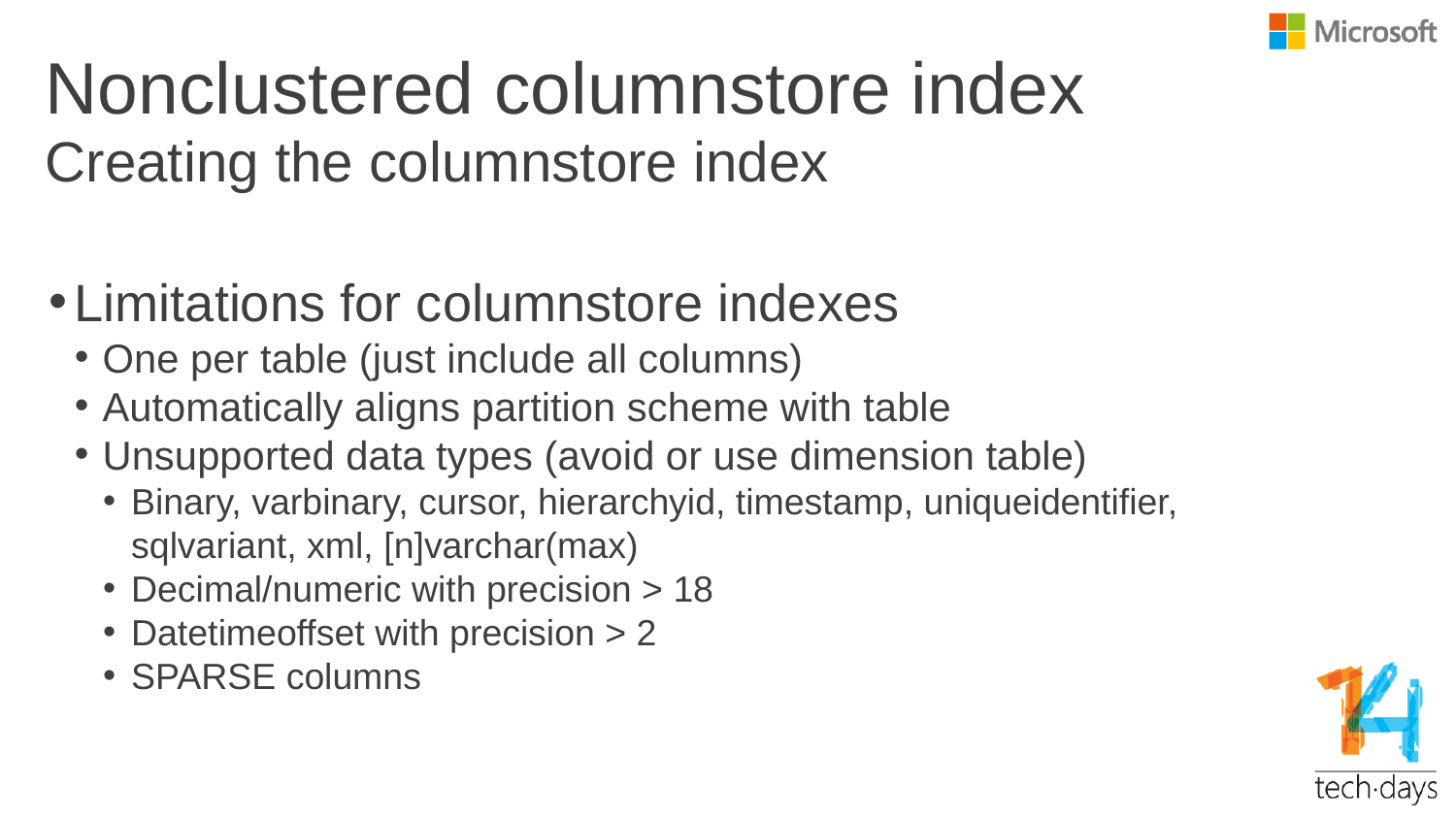

# Nonclustered columnstore index
Creating the columnstore index
Limitations for columnstore indexes
One per table (just include all columns)
Automatically aligns partition scheme with table
Unsupported data types (avoid or use dimension table)
Binary, varbinary, cursor, hierarchyid, timestamp, uniqueidentifier, sqlvariant, xml, [n]varchar(max)
Decimal/numeric with precision > 18
Datetimeoffset with precision > 2
SPARSE columns